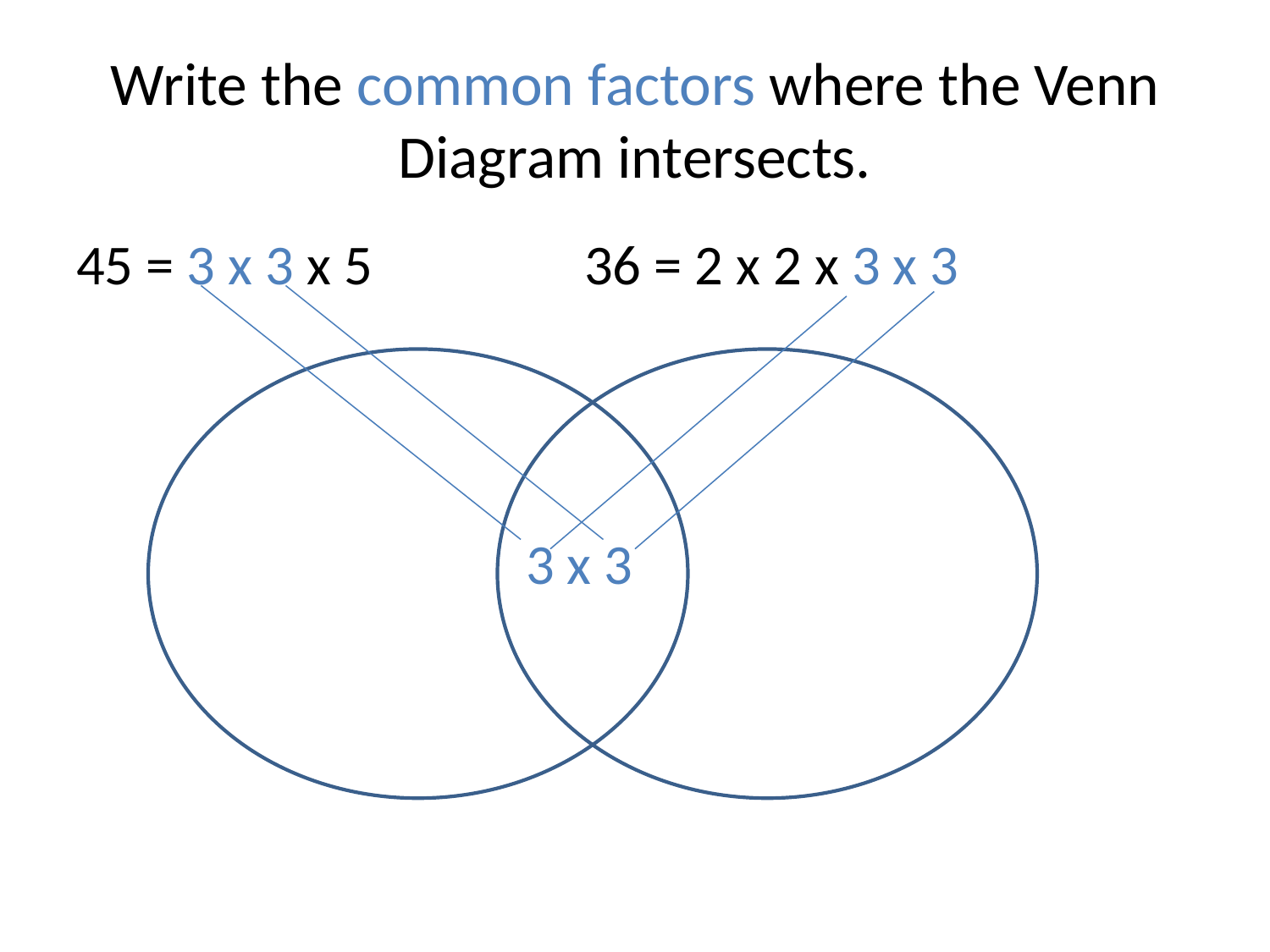

# Write the common factors where the Venn Diagram intersects.
45 = 3 x 3 x 5 		36 = 2 x 2 x 3 x 3

3 x 3